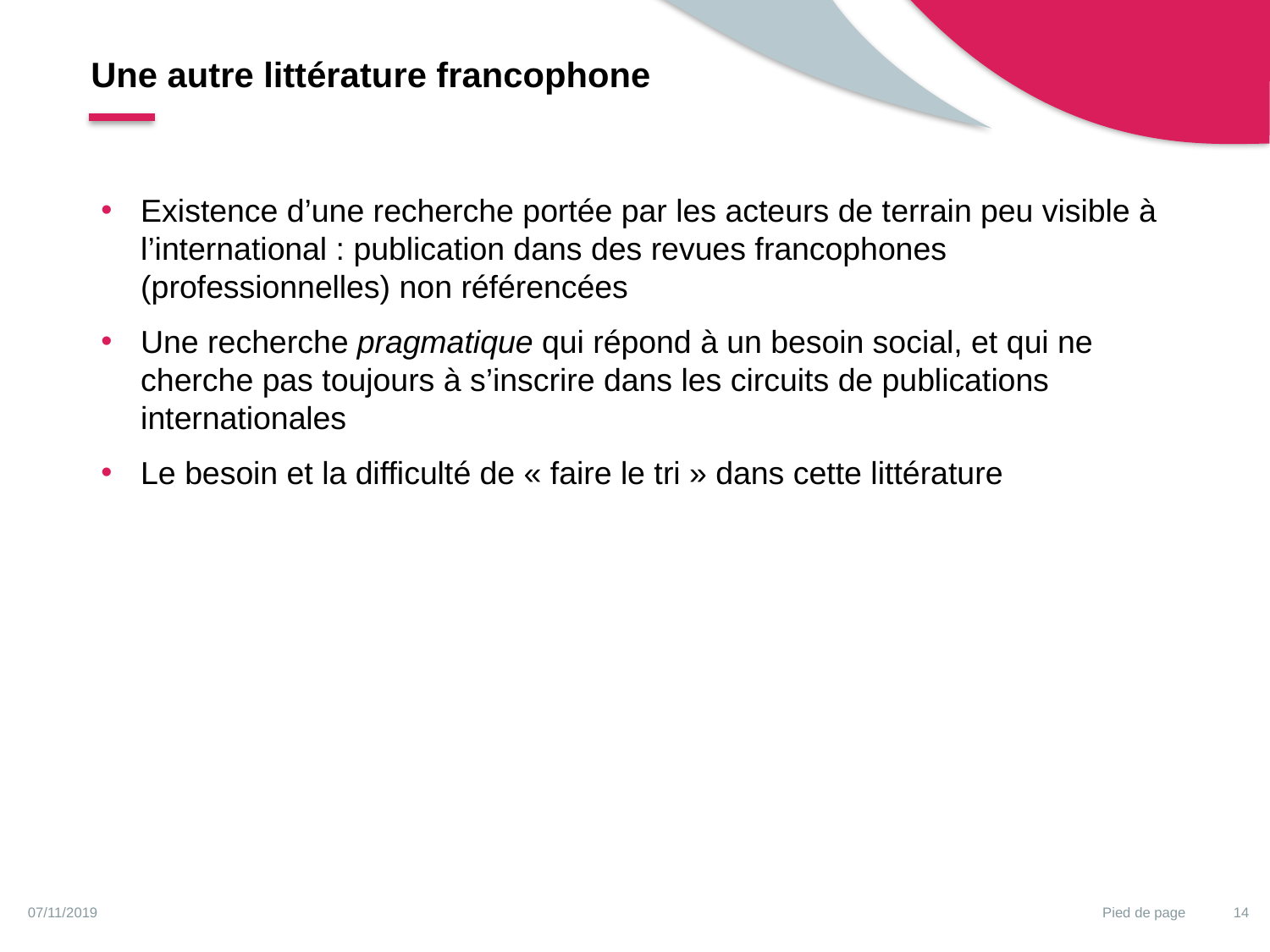

Une autre littérature francophone
Existence d’une recherche portée par les acteurs de terrain peu visible à l’international : publication dans des revues francophones (professionnelles) non référencées
Une recherche pragmatique qui répond à un besoin social, et qui ne cherche pas toujours à s’inscrire dans les circuits de publications internationales
Le besoin et la difficulté de « faire le tri » dans cette littérature